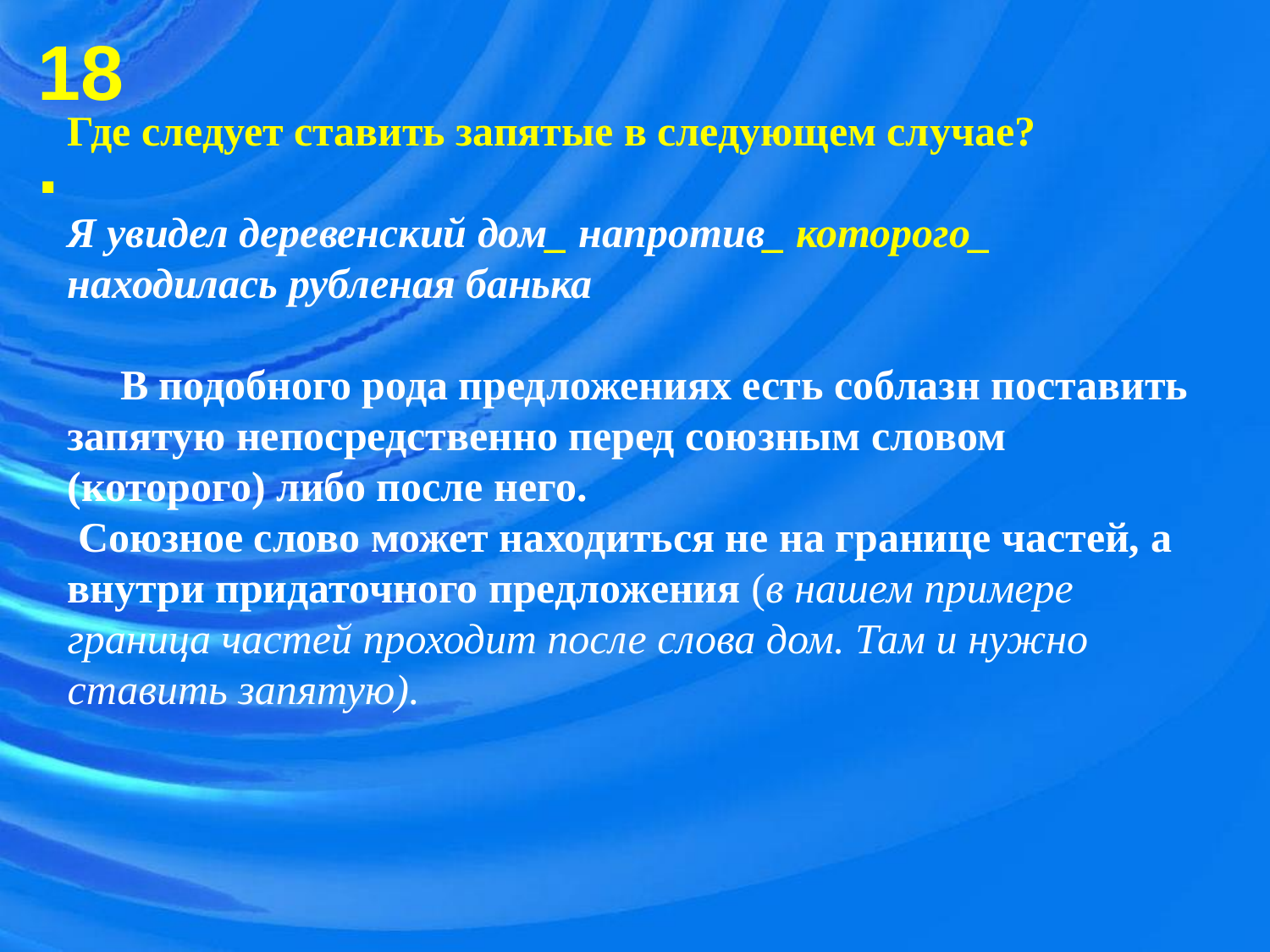

18.
Где следует ставить запятые в следующем случае?

Я увидел деревенский дом_ напротив_ которого_ находилась рубленая банька

     В подобного рода предложениях есть соблазн поставить запятую непосредственно перед союзным словом (которого) либо после него.
 Союзное слово может находиться не на границе частей, а внутри придаточного предложения (в нашем примере граница частей проходит после слова дом. Там и нужно ставить запятую).